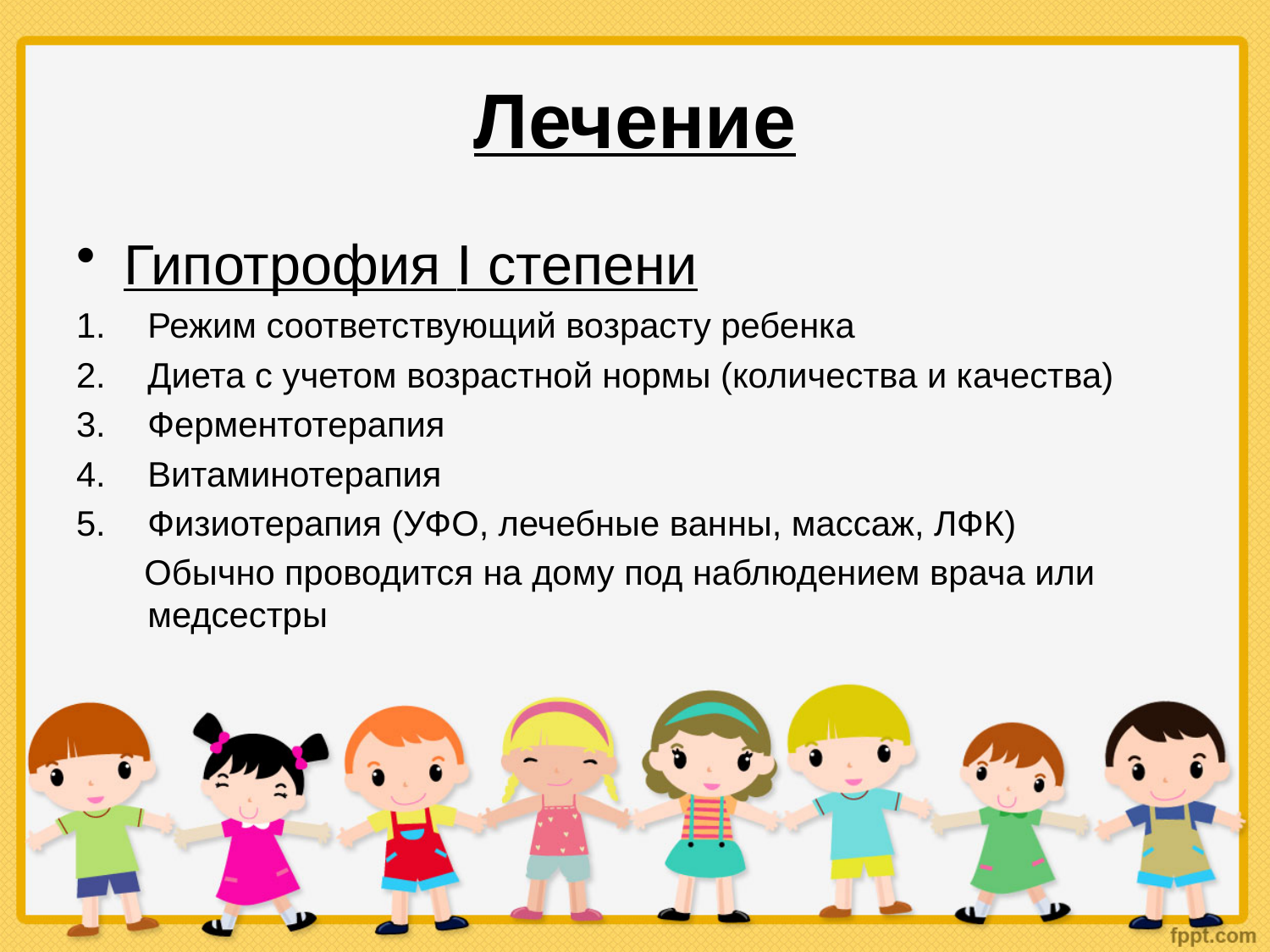

# Лечение
Гипотрофия I степени
Режим соответствующий возрасту ребенка
Диета с учетом возрастной нормы (количества и качества)
Ферментотерапия
Витаминотерапия
Физиотерапия (УФО, лечебные ванны, массаж, ЛФК)
       Обычно проводится на дому под наблюдением врача или медсестры